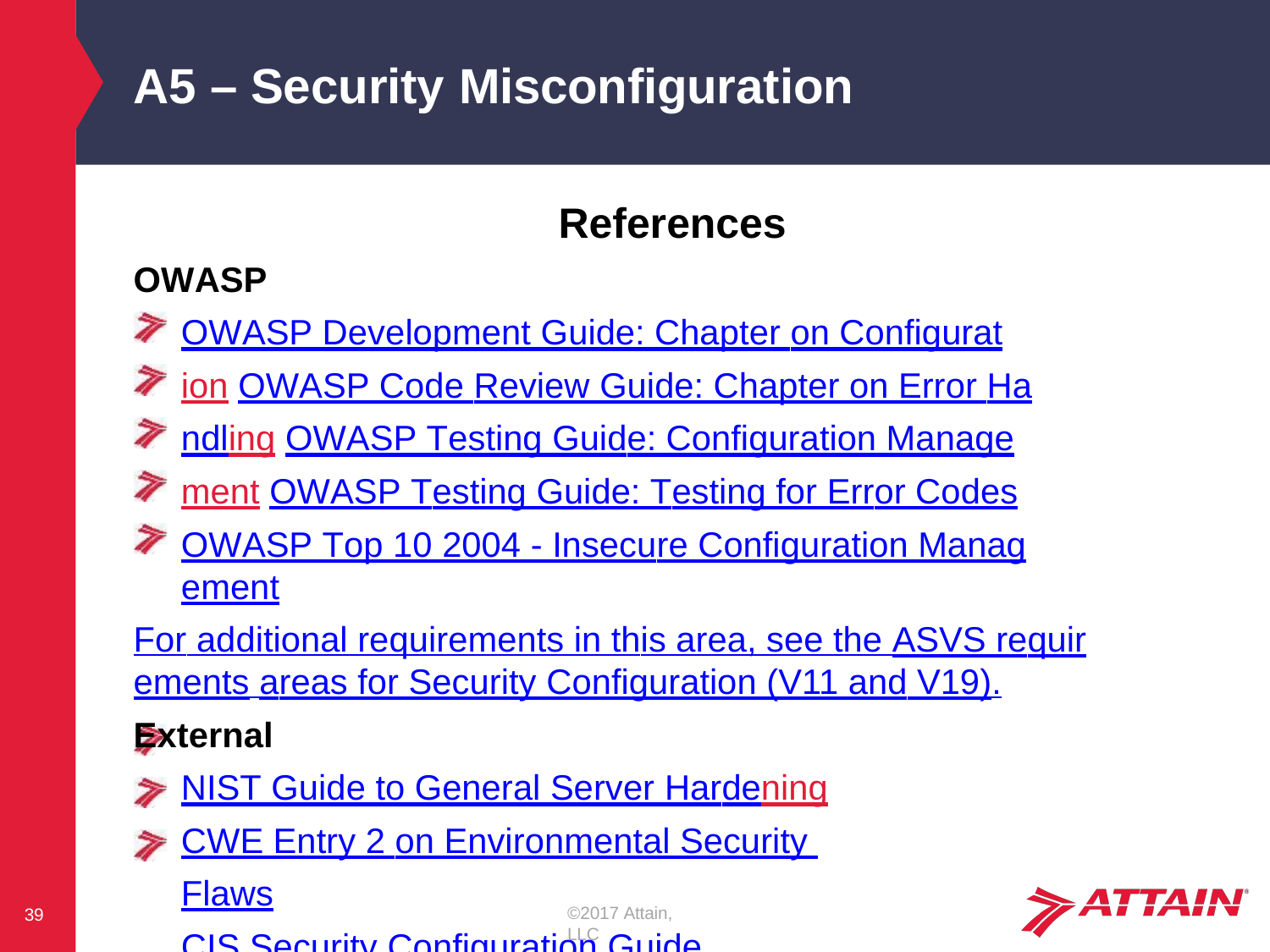

# A5 – Security Misconfiguration
References

OWASP
OWASP Development Guide: Chapter on Configuration OWASP Code Review Guide: Chapter on Error Handling OWASP Testing Guide: Configuration Management OWASP Testing Guide: Testing for Error Codes

OWASP Top 10 2004 - Insecure Configuration Management

For additional requirements in this area, see the ASVS requirements areas for Security Configuration (V11 and V19).

External
NIST Guide to General Server Hardening CWE Entry 2 on Environmental Security Flaws

CIS Security Configuration Guides/Benchmarks

©2017 Attain, LLC
39